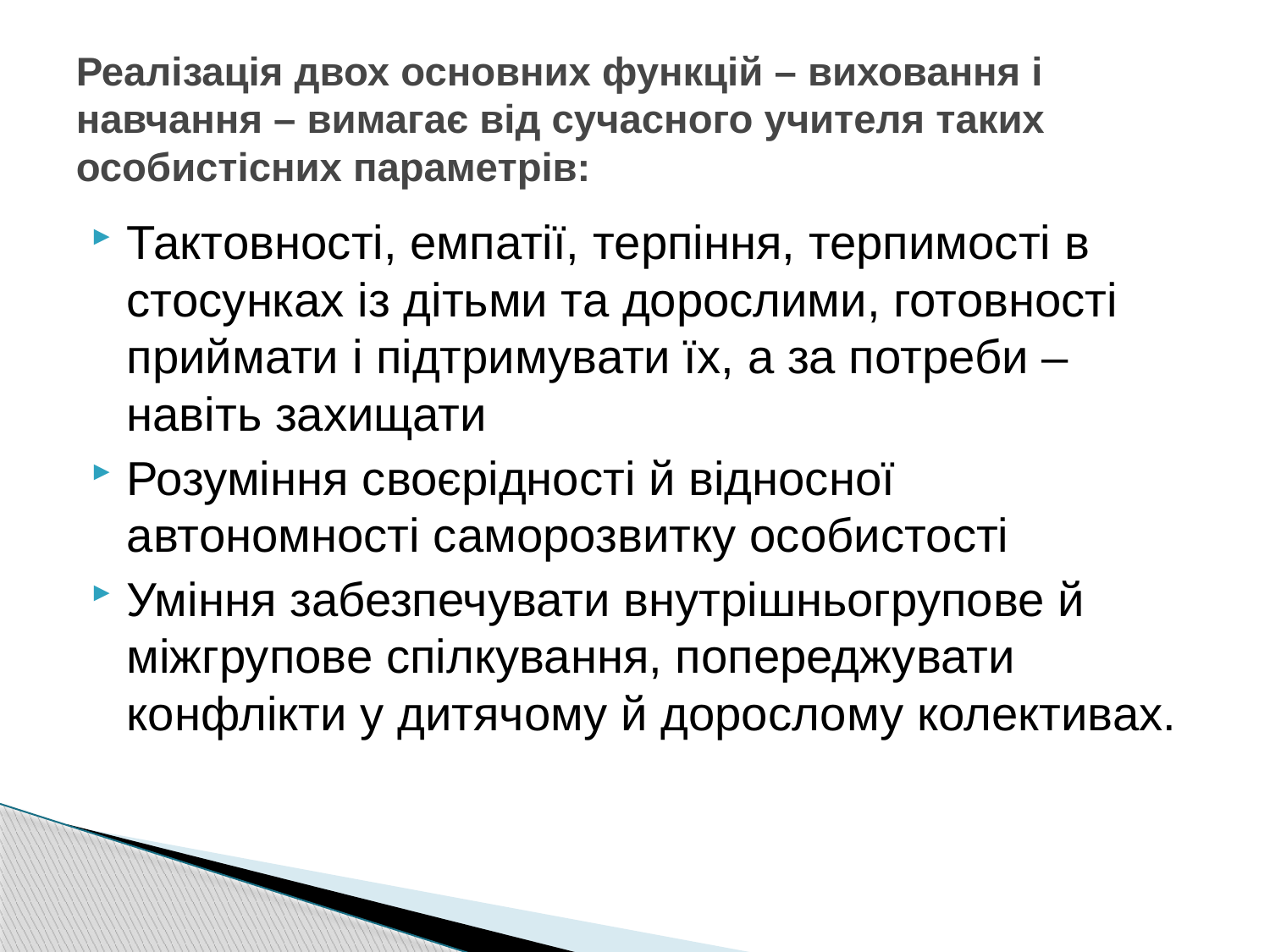

# Реалізація двох основних функцій – виховання і навчання – вимагає від сучасного учителя таких особистісних параметрів:
Тактовності, емпатії, терпіння, терпимості в стосунках із дітьми та дорослими, готовності приймати і підтримувати їх, а за потреби – навіть захищати
Розуміння своєрідності й відносної автономності саморозвитку особистості
Уміння забезпечувати внутрішньогрупове й міжгрупове спілкування, попереджувати конфлікти у дитячому й дорослому колективах.